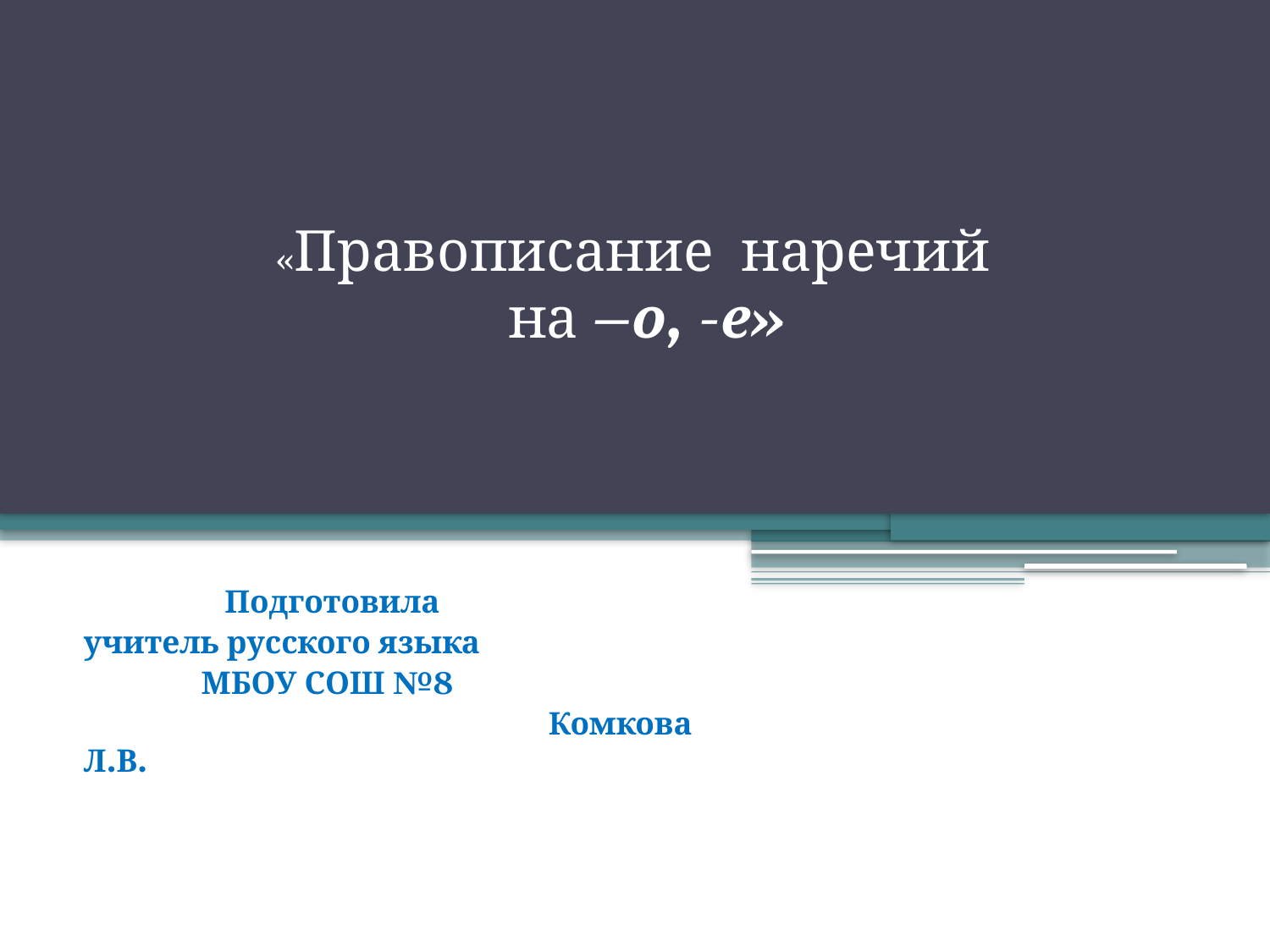

«Правописание  наречий
 на –о, -е»
#

                  Подготовила
	учитель русского языка
               МБОУ СОШ №8
	                                                       			Комкова  Л.В.